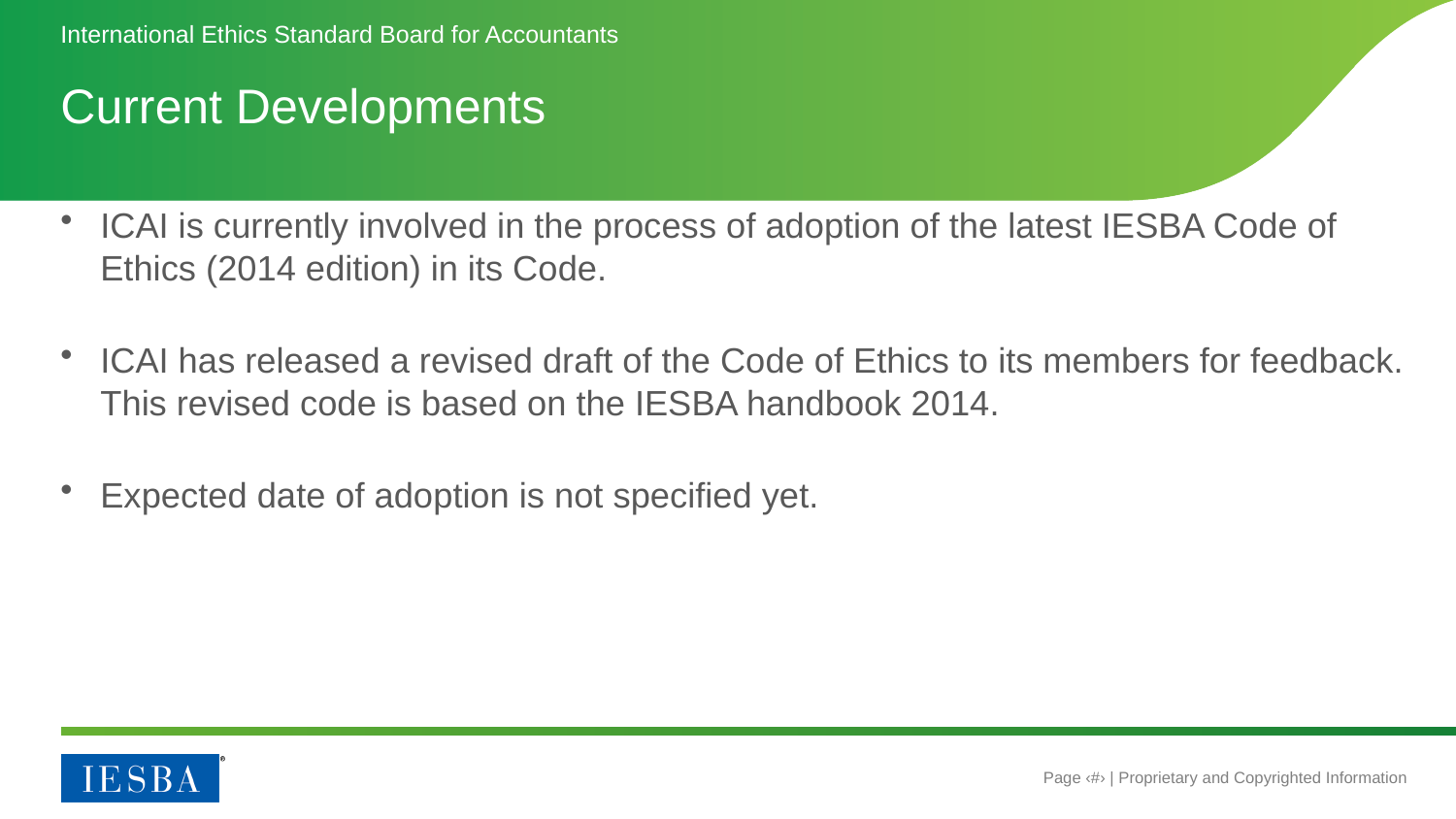

International Ethics Standard Board for Accountants
# Current Developments
ICAI is currently involved in the process of adoption of the latest IESBA Code of Ethics (2014 edition) in its Code.

ICAI has released a revised draft of the Code of Ethics to its members for feedback. This revised code is based on the IESBA handbook 2014.

Expected date of adoption is not specified yet.